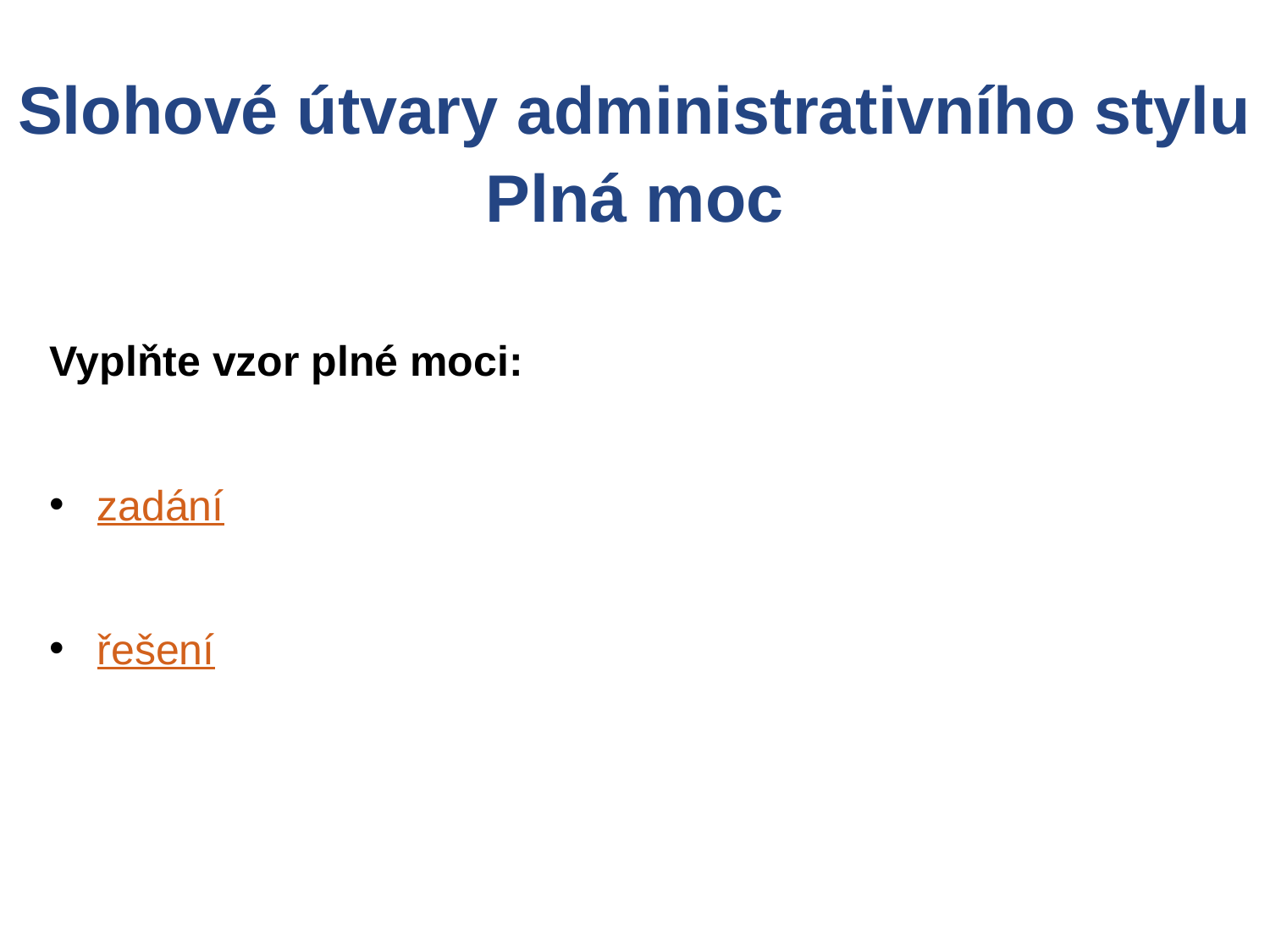

Slohové útvary administrativního stylu
Plná moc
Vyplňte vzor plné moci:

zadání

řešení